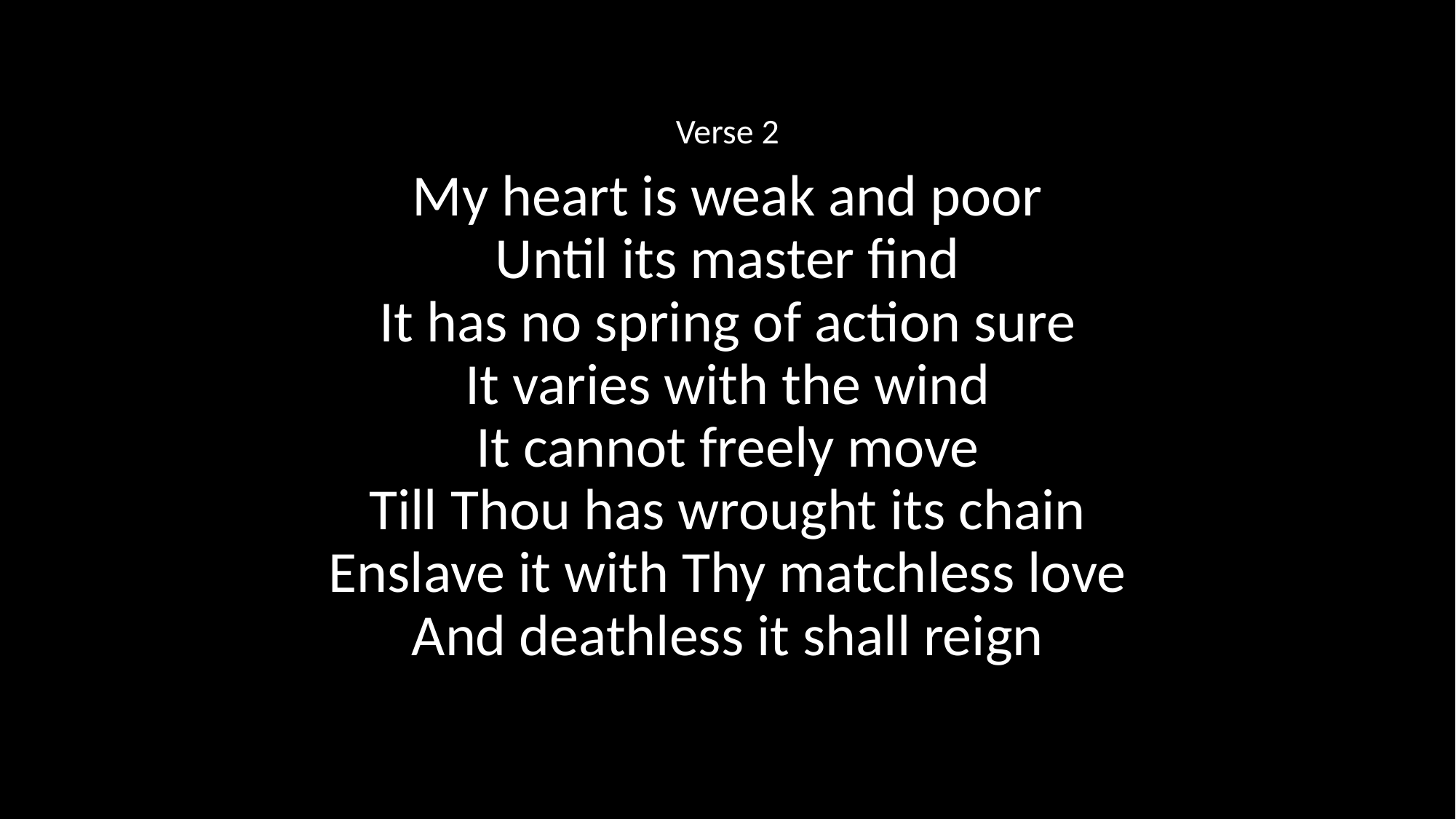

Verse 2
My heart is weak and poor
Until its master find
It has no spring of action sure
It varies with the wind
It cannot freely move
Till Thou has wrought its chain
Enslave it with Thy matchless love
And deathless it shall reign